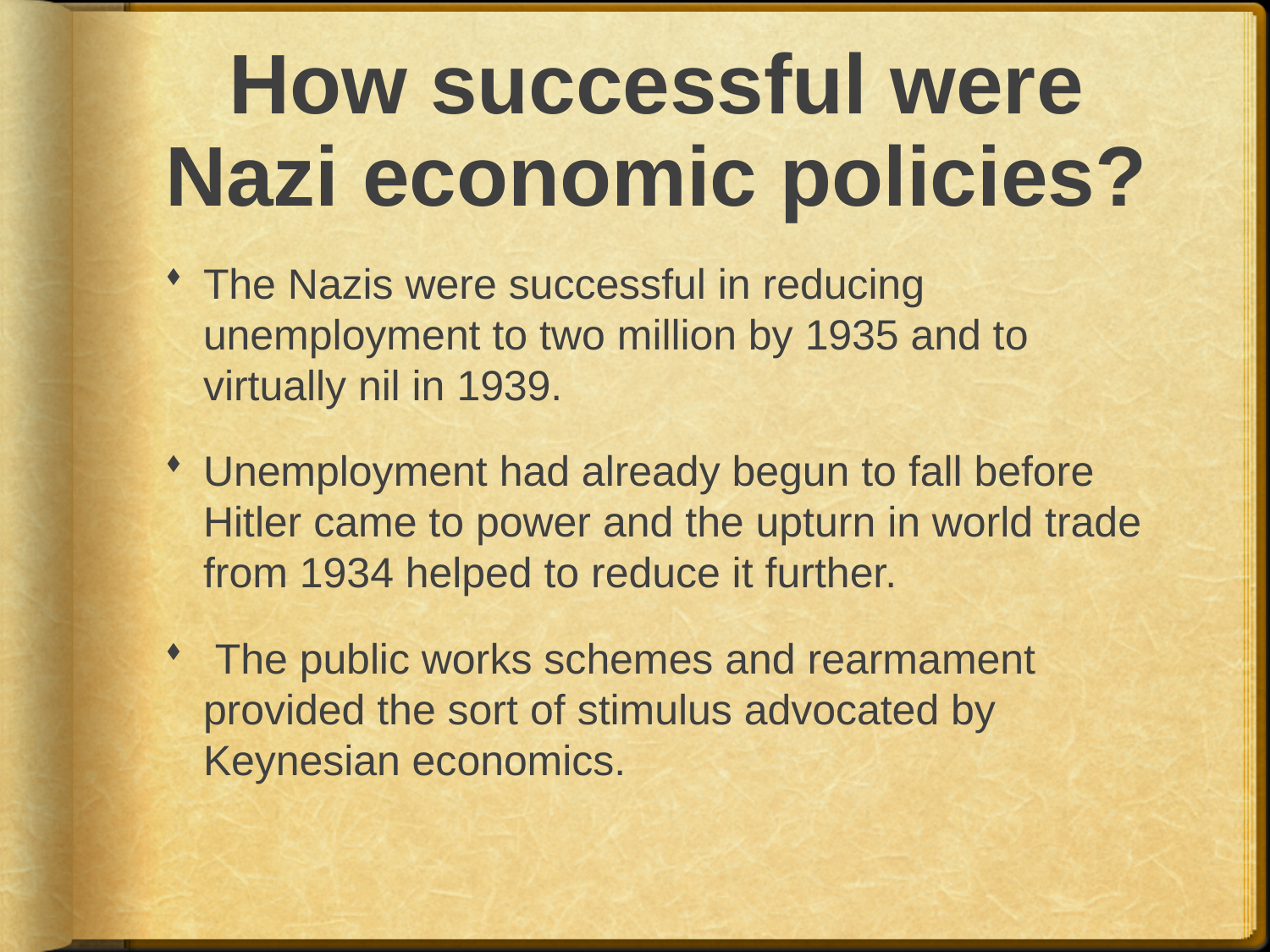

# How successful were Nazi economic policies?
The Nazis were successful in reducing unemployment to two million by 1935 and to virtually nil in 1939.
Unemployment had already begun to fall before Hitler came to power and the upturn in world trade from 1934 helped to reduce it further.
 The public works schemes and rearmament provided the sort of stimulus advocated by Keynesian economics.